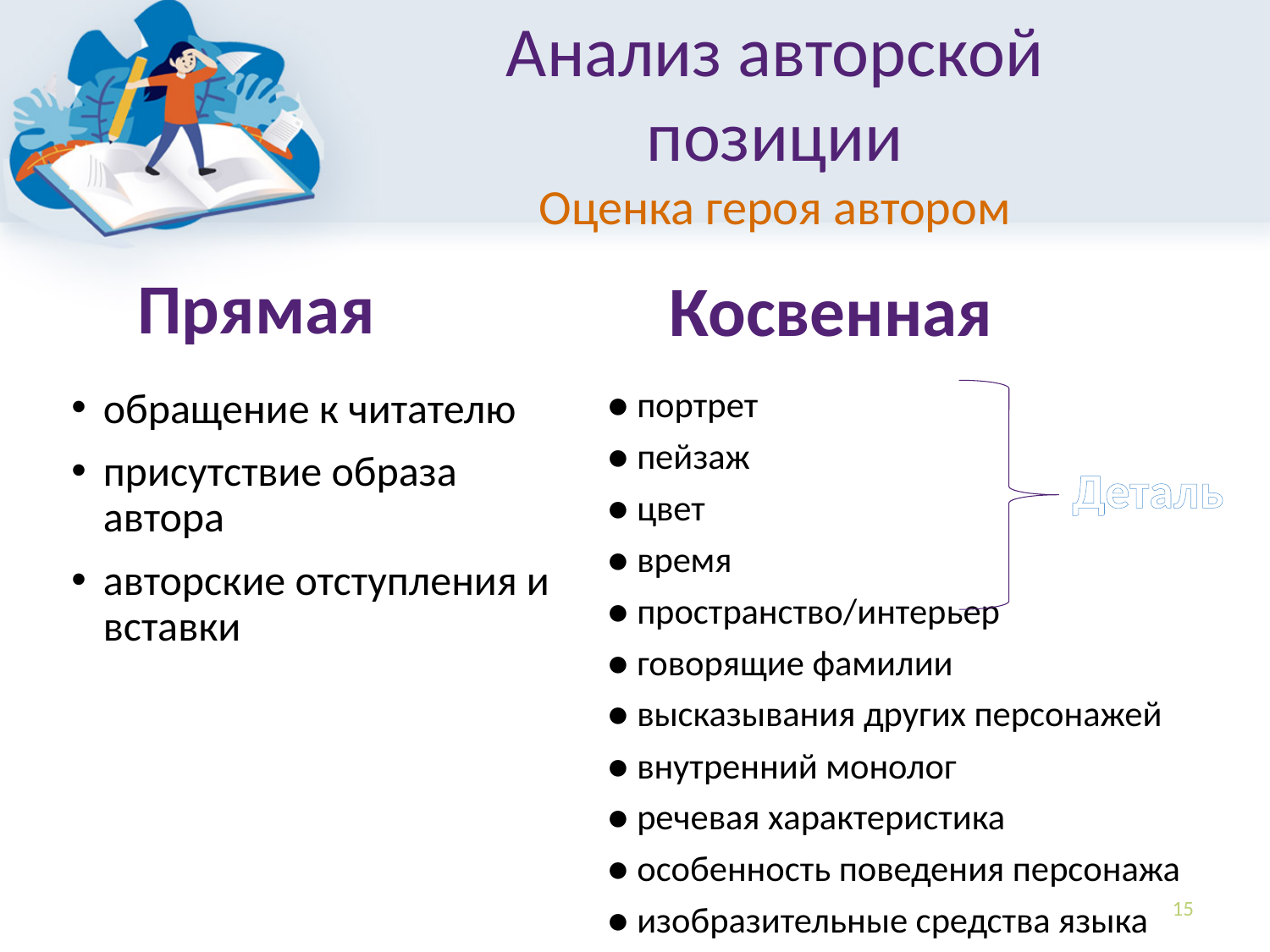

Анализ авторской позиции
Оценка героя автором
Косвенная
Прямая
обращение к читателю
присутствие образа автора
авторские отступления и вставки
● портрет
● пейзаж
● цвет
● время
● пространство/интерьер
● говорящие фамилии
● высказывания других персонажей
● внутренний монолог
● речевая характеристика
● особенность поведения персонажа
● изобразительные средства языка

Деталь
15